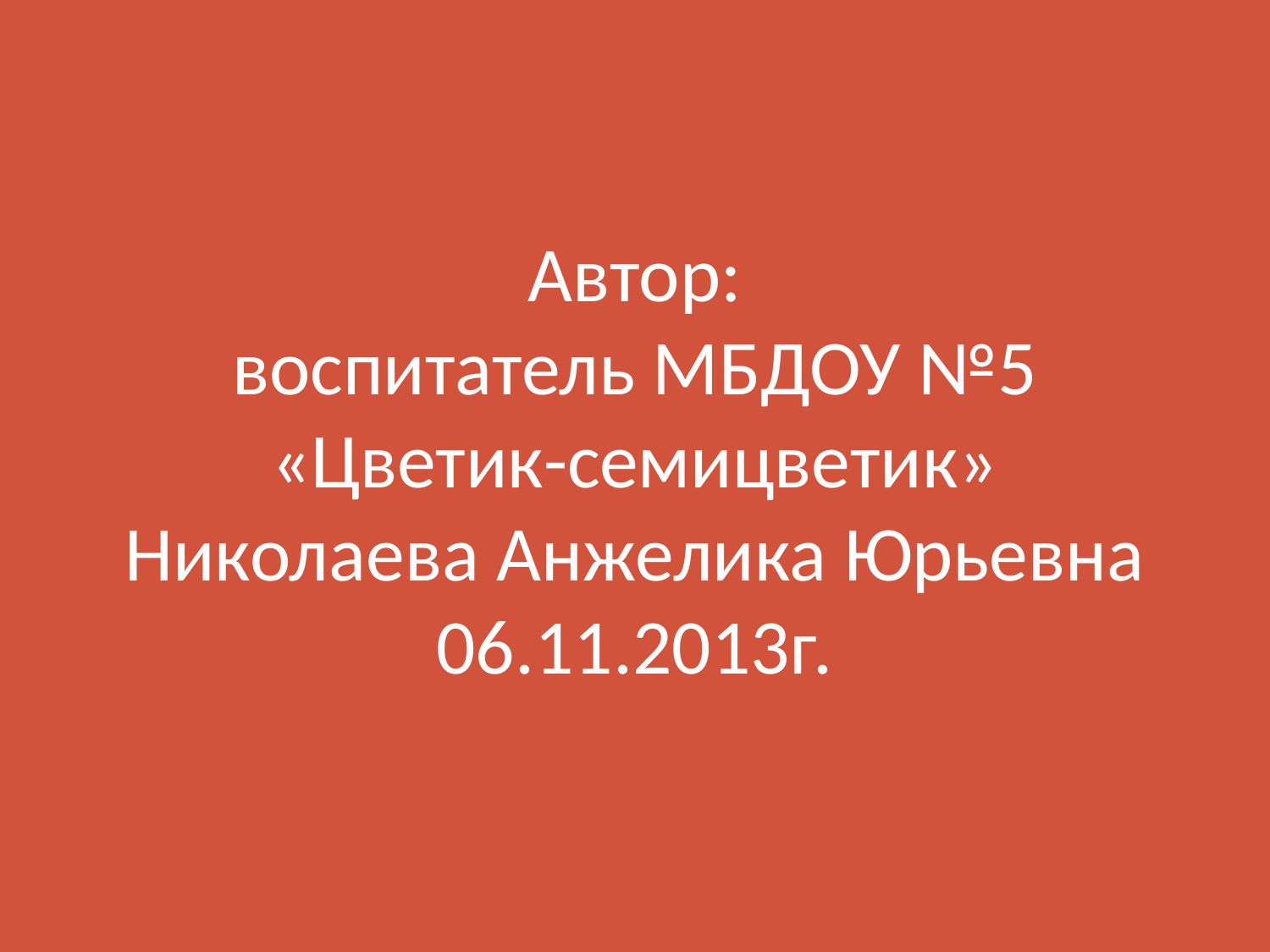

# Автор: воспитатель МБДОУ №5 «Цветик-семицветик» Николаева Анжелика Юрьевна 06.11.2013г.